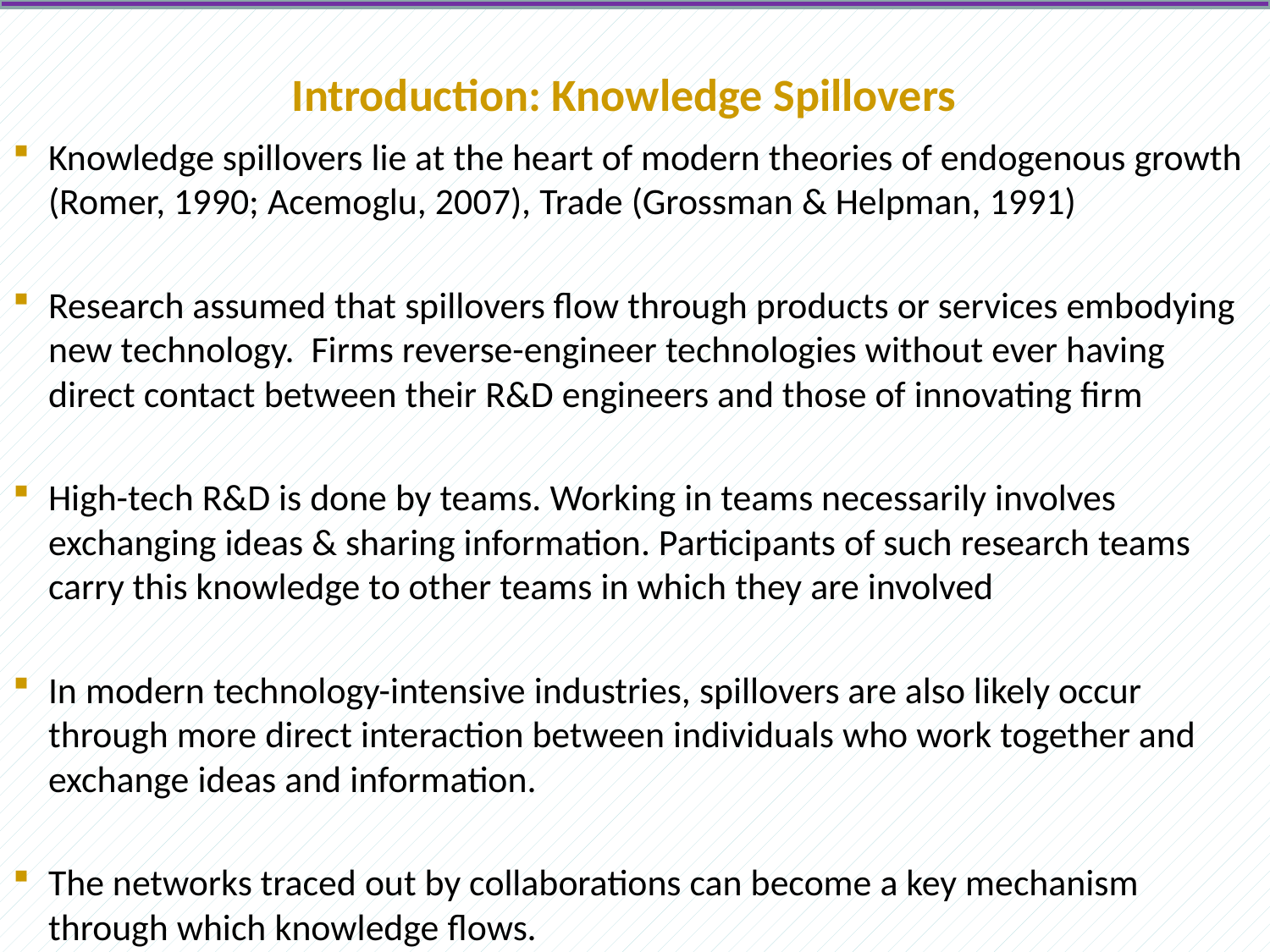

# Introduction: Knowledge Spillovers
Knowledge spillovers lie at the heart of modern theories of endogenous growth (Romer, 1990; Acemoglu, 2007), Trade (Grossman & Helpman, 1991)

Research assumed that spillovers flow through products or services embodying new technology.  Firms reverse-engineer technologies without ever having direct contact between their R&D engineers and those of innovating firm

High-tech R&D is done by teams. Working in teams necessarily involves exchanging ideas & sharing information. Participants of such research teams carry this knowledge to other teams in which they are involved

In modern technology-intensive industries, spillovers are also likely occur through more direct interaction between individuals who work together and exchange ideas and information.

The networks traced out by collaborations can become a key mechanism through which knowledge flows.